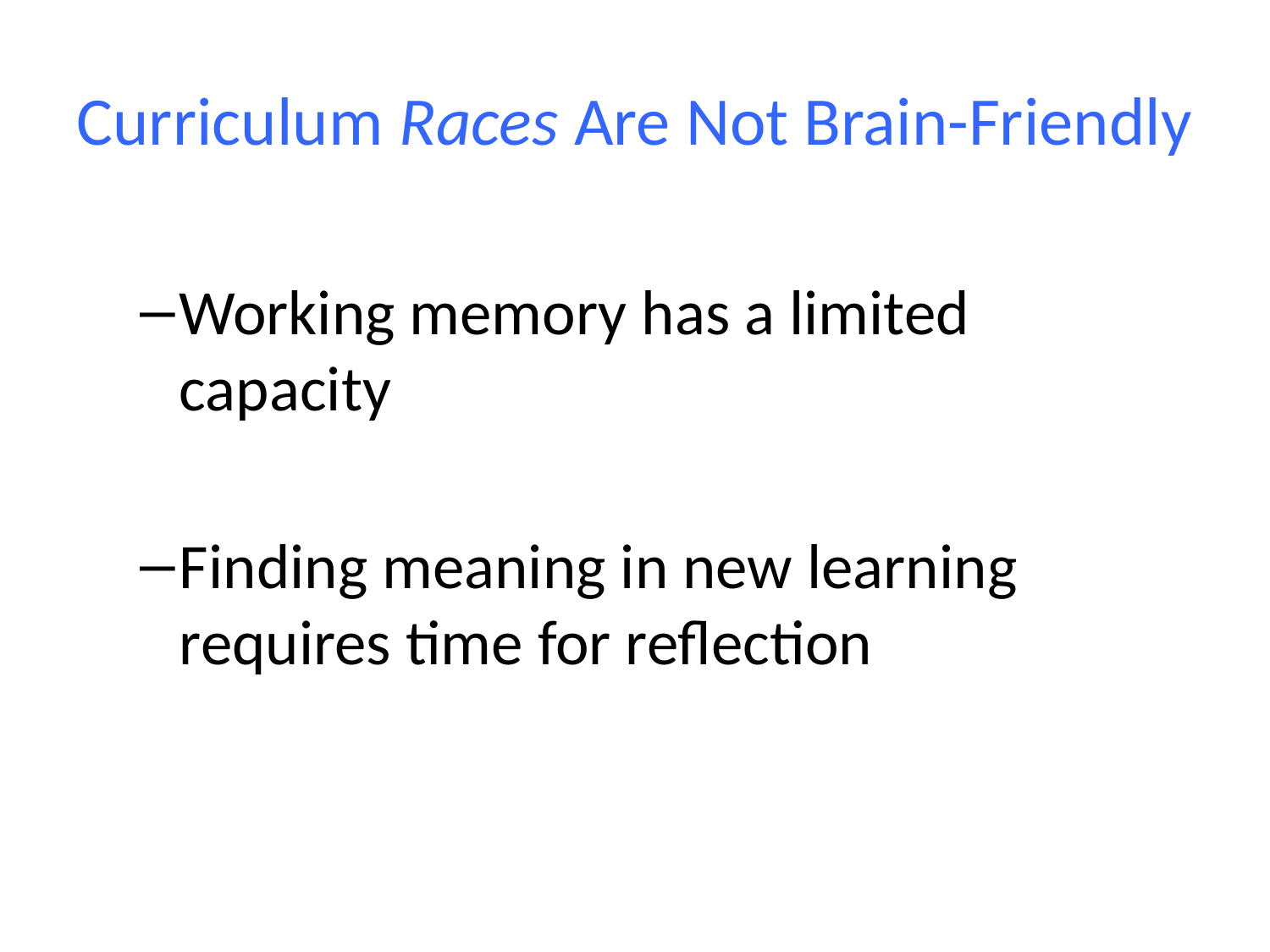

# Curriculum Races Are Not Brain-Friendly
Working memory has a limited capacity

Finding meaning in new learning requires time for reflection